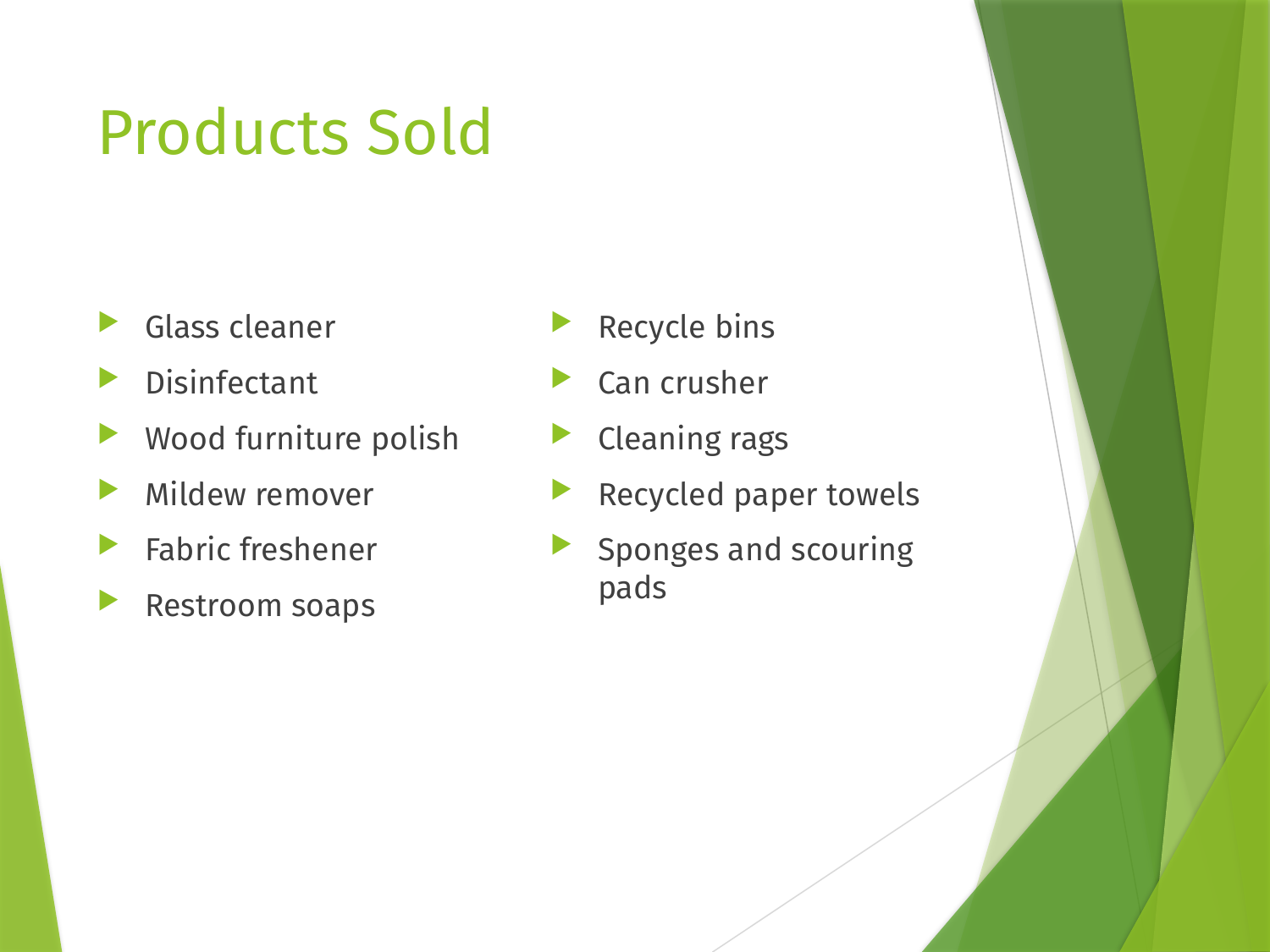

# Products Sold
Glass cleaner
Disinfectant
Wood furniture polish
Mildew remover
Fabric freshener
Restroom soaps
Recycle bins
Can crusher
Cleaning rags
Recycled paper towels
Sponges and scouring pads